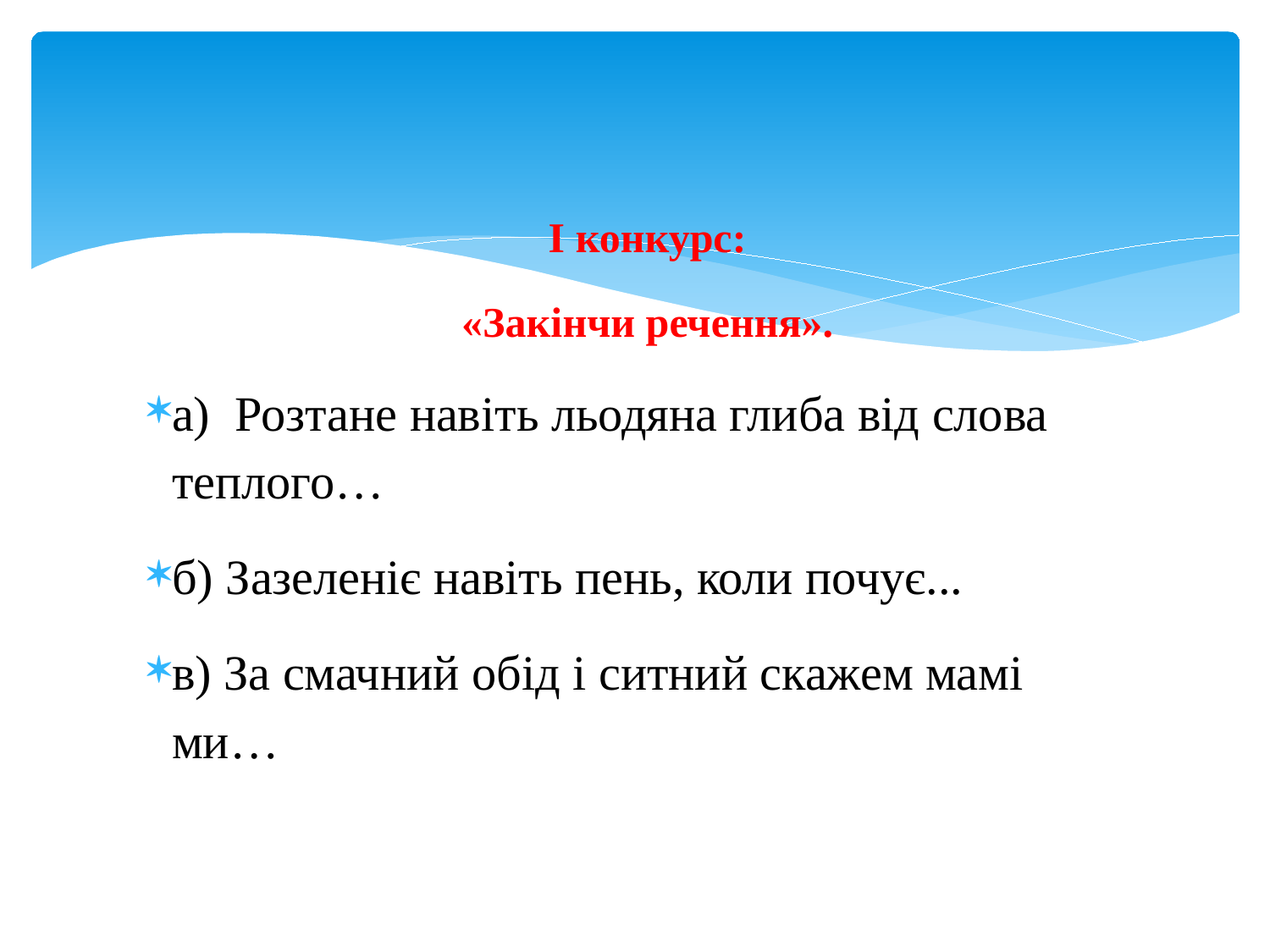

#
 I конкурс:
 «Закінчи речення».
а)  Розтане навіть льодяна глиба від слова теплого…
б) Зазеленіє навіть пень, коли почує...
в) За смачний обід і ситний скажем мамі ми…